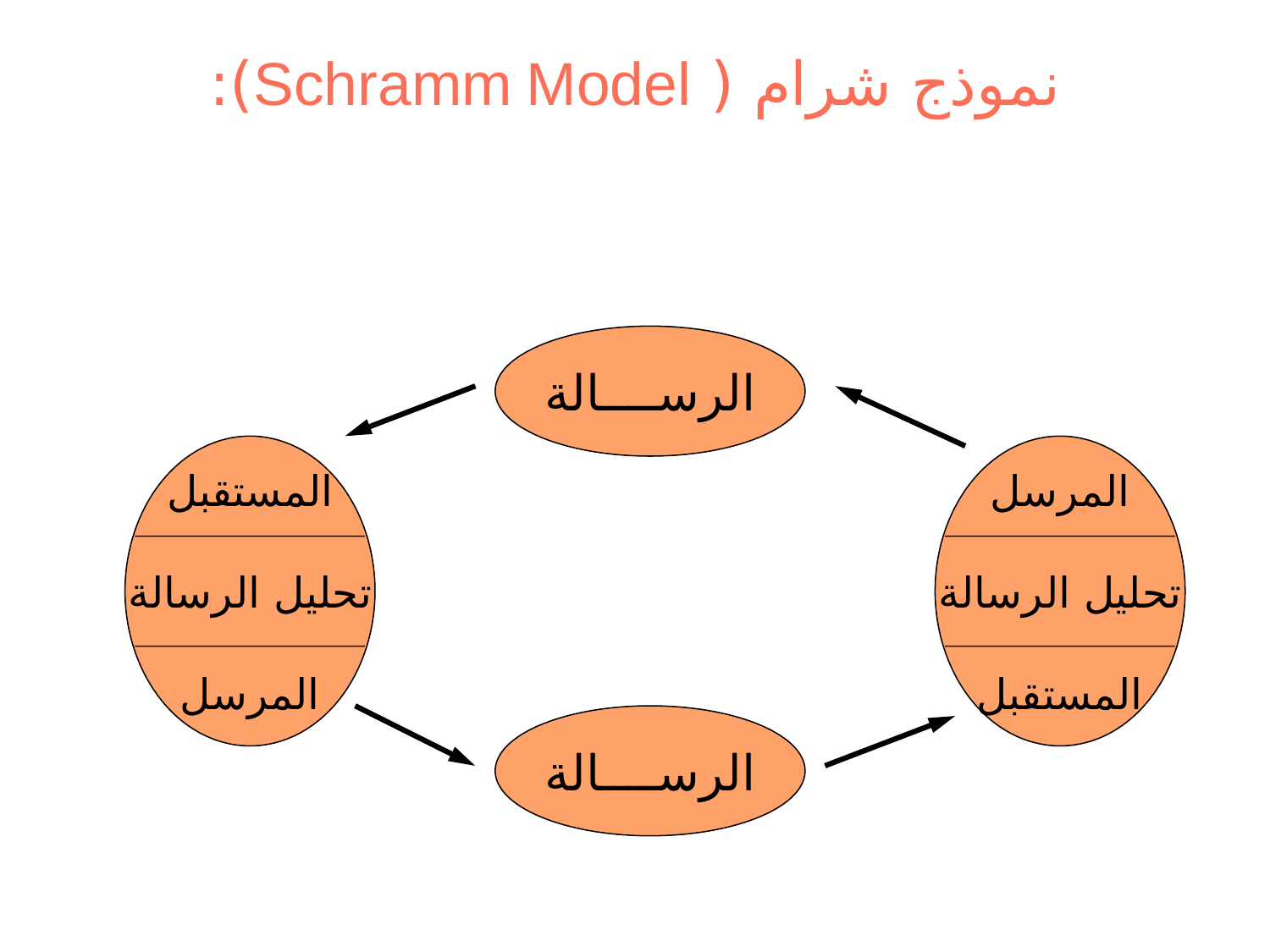

# نموذج شرام ( Schramm Model):

الرســــالة

المستقبل

تحليل الرسالة

المرسل

المرسل

تحليل الرسالة

المستقبل

الرســــالة